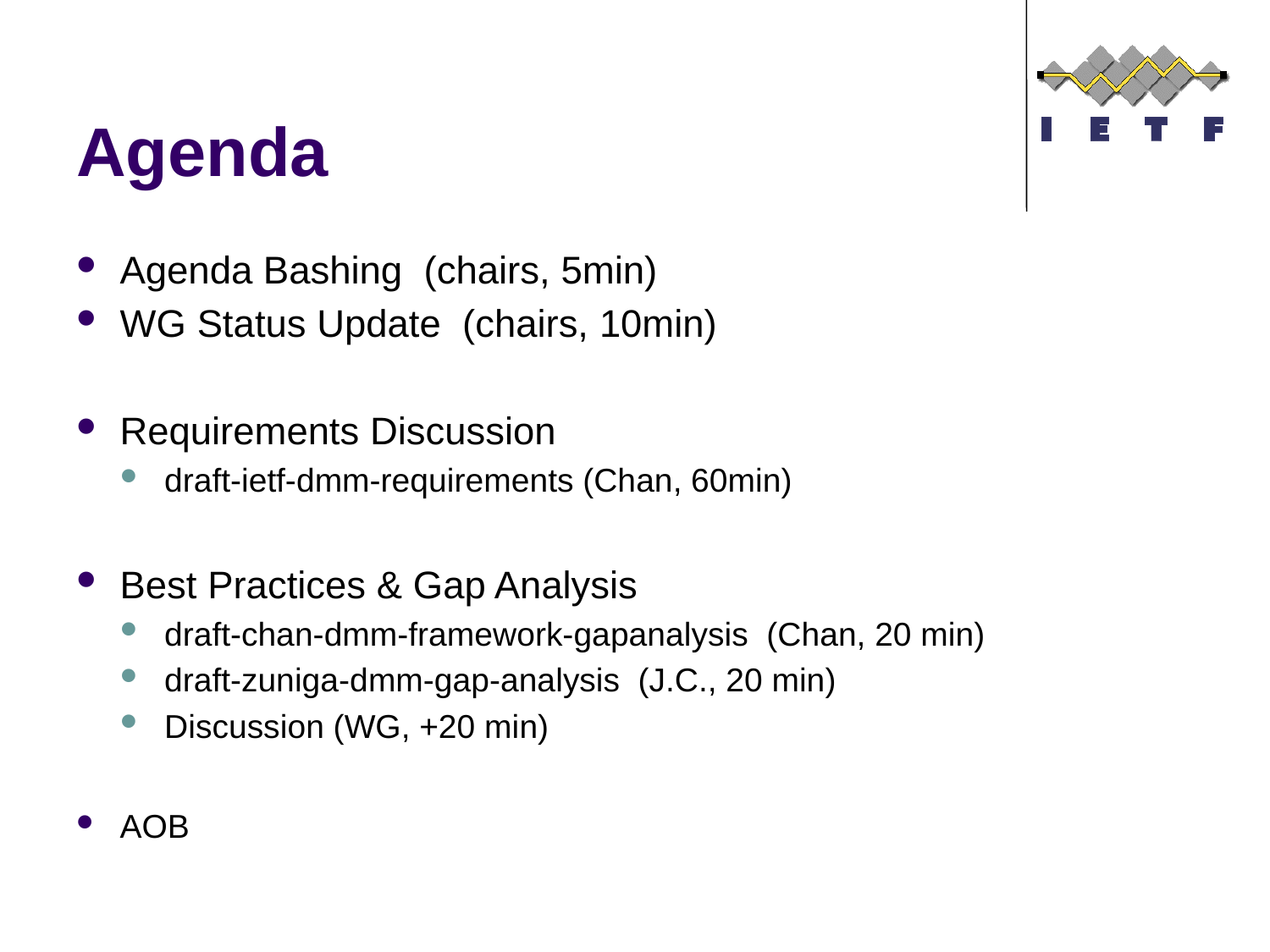

# Agenda
Agenda Bashing  (chairs, 5min)
WG Status Update  (chairs, 10min)

Requirements Discussion
draft-ietf-dmm-requirements (Chan, 60min)

Best Practices & Gap Analysis
draft-chan-dmm-framework-gapanalysis  (Chan, 20 min)
draft-zuniga-dmm-gap-analysis  (J.C., 20 min)
Discussion (WG, +20 min)

AOB